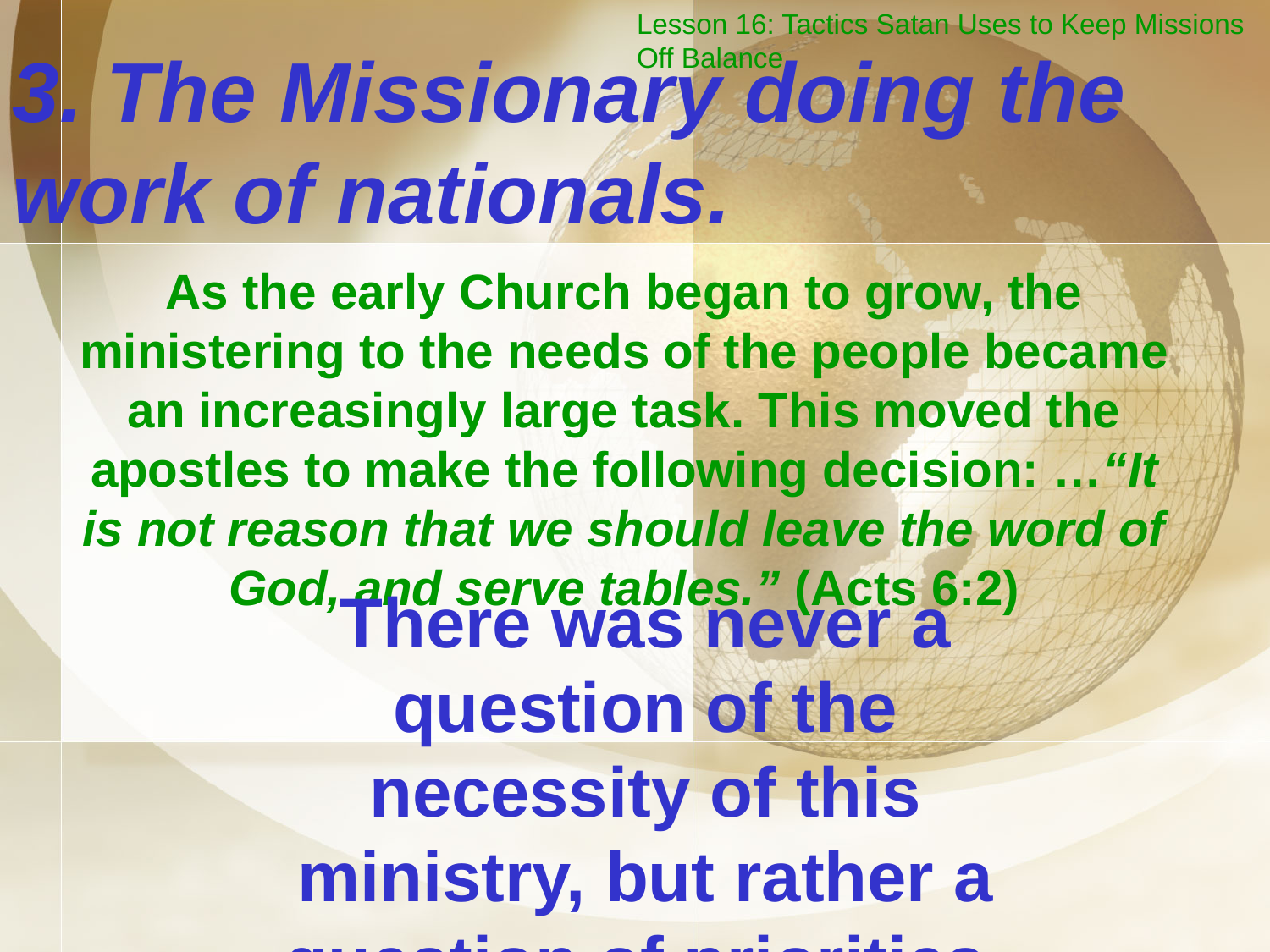

Lesson 16: Tactics Satan Uses to Keep Missions Off Balance
3. The Missionary doing the work of nationals.
As the early Church began to grow, the ministering to the needs of the people became an increasingly large task. This moved the apostles to make the following decision: …“It is not reason that we should leave the word of God, and serve tables.” (Acts 6:2)
There was never a question of the necessity of this ministry, but rather a question of priorities.